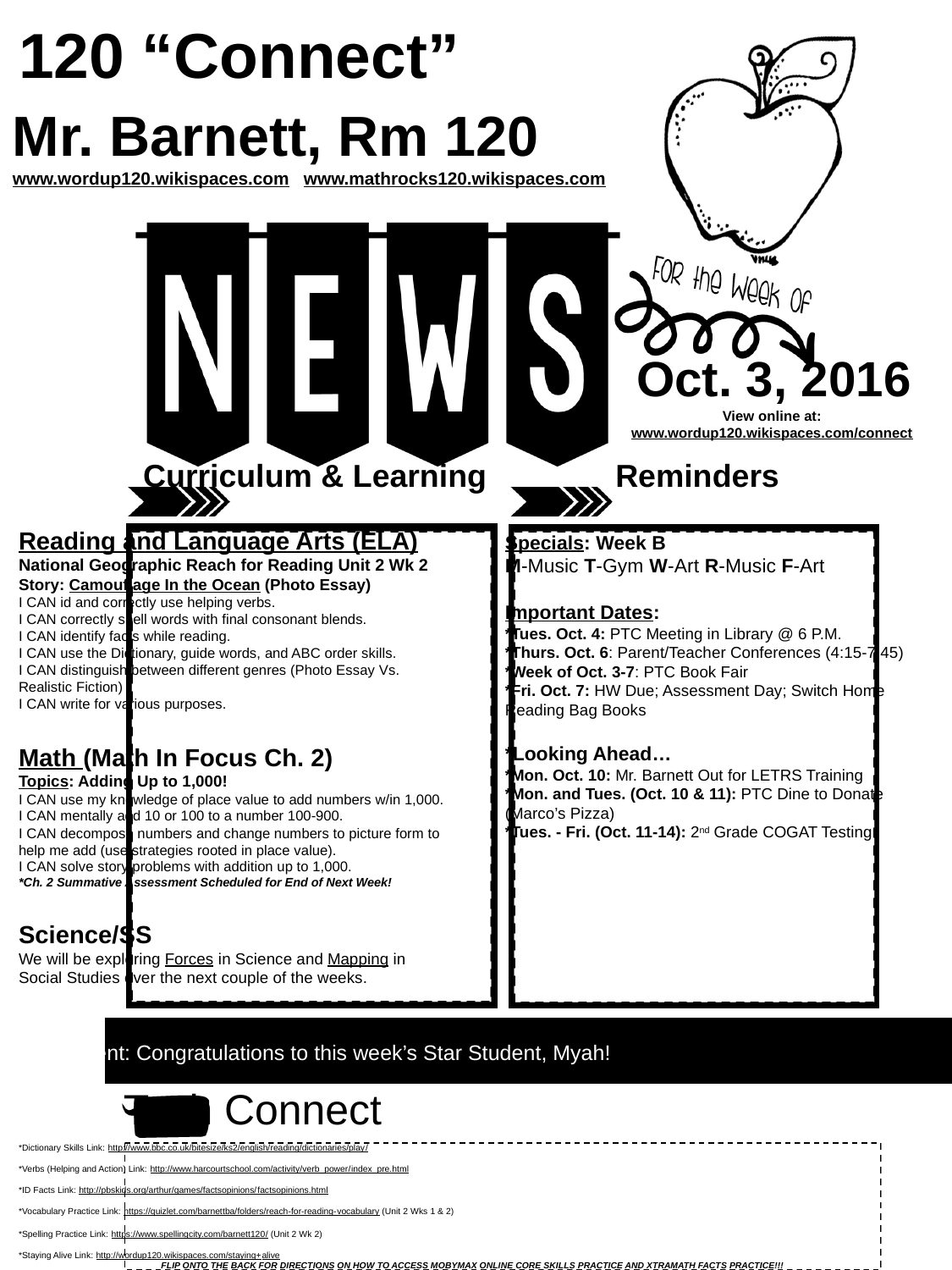

120 “Connect”
Mr. Barnett, Rm 120
www.wordup120.wikispaces.com   www.mathrocks120.wikispaces.com
Oct. 3, 2016
View online at: www.wordup120.wikispaces.com/connect
Curriculum & Learning
Reminders
Reading and Language Arts (ELA)
National Geographic Reach for Reading Unit 2 Wk 2
Story: Camouflage In the Ocean (Photo Essay)
I CAN id and correctly use helping verbs.
I CAN correctly spell words with final consonant blends.
I CAN identify facts while reading.
I CAN use the Dictionary, guide words, and ABC order skills.
I CAN distinguish between different genres (Photo Essay Vs. Realistic Fiction)
I CAN write for various purposes.

Math (Math In Focus Ch. 2)
Topics: Adding Up to 1,000!
I CAN use my knowledge of place value to add numbers w/in 1,000.
I CAN mentally add 10 or 100 to a number 100-900.
I CAN decompose numbers and change numbers to picture form to help me add (use strategies rooted in place value).
I CAN solve story problems with addition up to 1,000.
*Ch. 2 Summative Assessment Scheduled for End of Next Week!

Science/SS
We will be exploring Forces in Science and Mapping in Social Studies over the next couple of the weeks.

Specials: Week B
M-Music T-Gym W-Art R-Music F-Art

Important Dates:
*Tues. Oct. 4: PTC Meeting in Library @ 6 P.M.
*Thurs. Oct. 6: Parent/Teacher Conferences (4:15-7:45)
*Week of Oct. 3-7: PTC Book Fair
*Fri. Oct. 7: HW Due; Assessment Day; Switch Home Reading Bag Books

*Looking Ahead…
*Mon. Oct. 10: Mr. Barnett Out for LETRS Training
*Mon. and Tues. (Oct. 10 & 11): PTC Dine to Donate (Marco’s Pizza)
*Tues. - Fri. (Oct. 11-14): 2nd Grade COGAT Testing

Star Student: Congratulations to this week’s Star Student, Myah!
Tech Connect
*Dictionary Skills Link: http://www.bbc.co.uk/bitesize/ks2/english/reading/dictionaries/play/

*Verbs (Helping and Action) Link: http://www.harcourtschool.com/activity/verb_power/index_pre.html

*ID Facts Link: http://pbskids.org/arthur/games/factsopinions/factsopinions.html

*Vocabulary Practice Link: https://quizlet.com/barnettba/folders/reach-for-reading-vocabulary (Unit 2 Wks 1 & 2)

*Spelling Practice Link: https://www.spellingcity.com/barnett120/ (Unit 2 Wk 2)

*Staying Alive Link: http://wordup120.wikispaces.com/staying+alive
FLIP ONTO THE BACK FOR DIRECTIONS ON HOW TO ACCESS MOBYMAX ONLINE CORE SKILLS PRACTICE AND XTRAMATH FACTS PRACTICE!!!